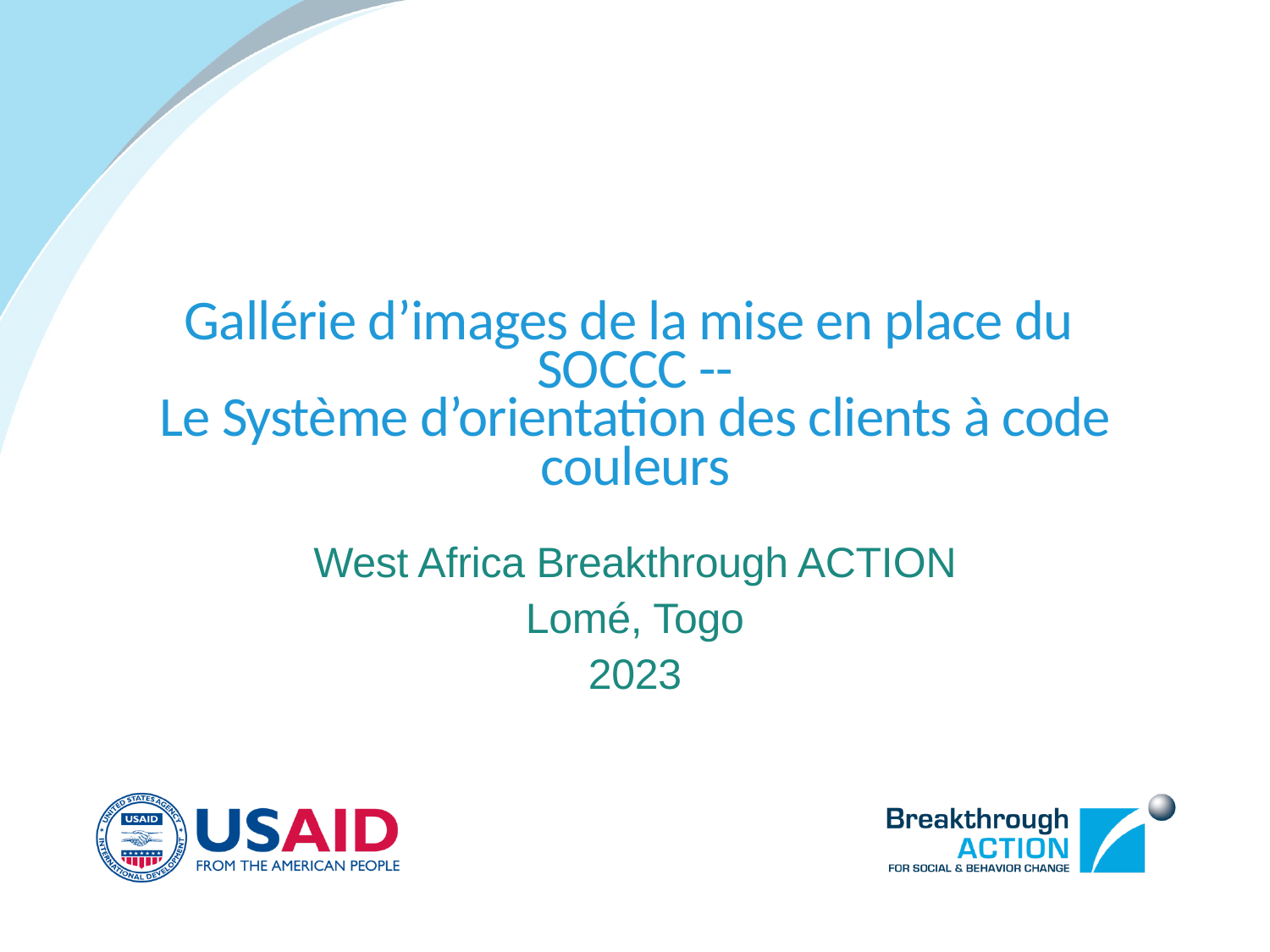

# Gallérie d’images de la mise en place du SOCCC -- Le Système d’orientation des clients à code couleurs
West Africa Breakthrough ACTION
Lomé, Togo
2023